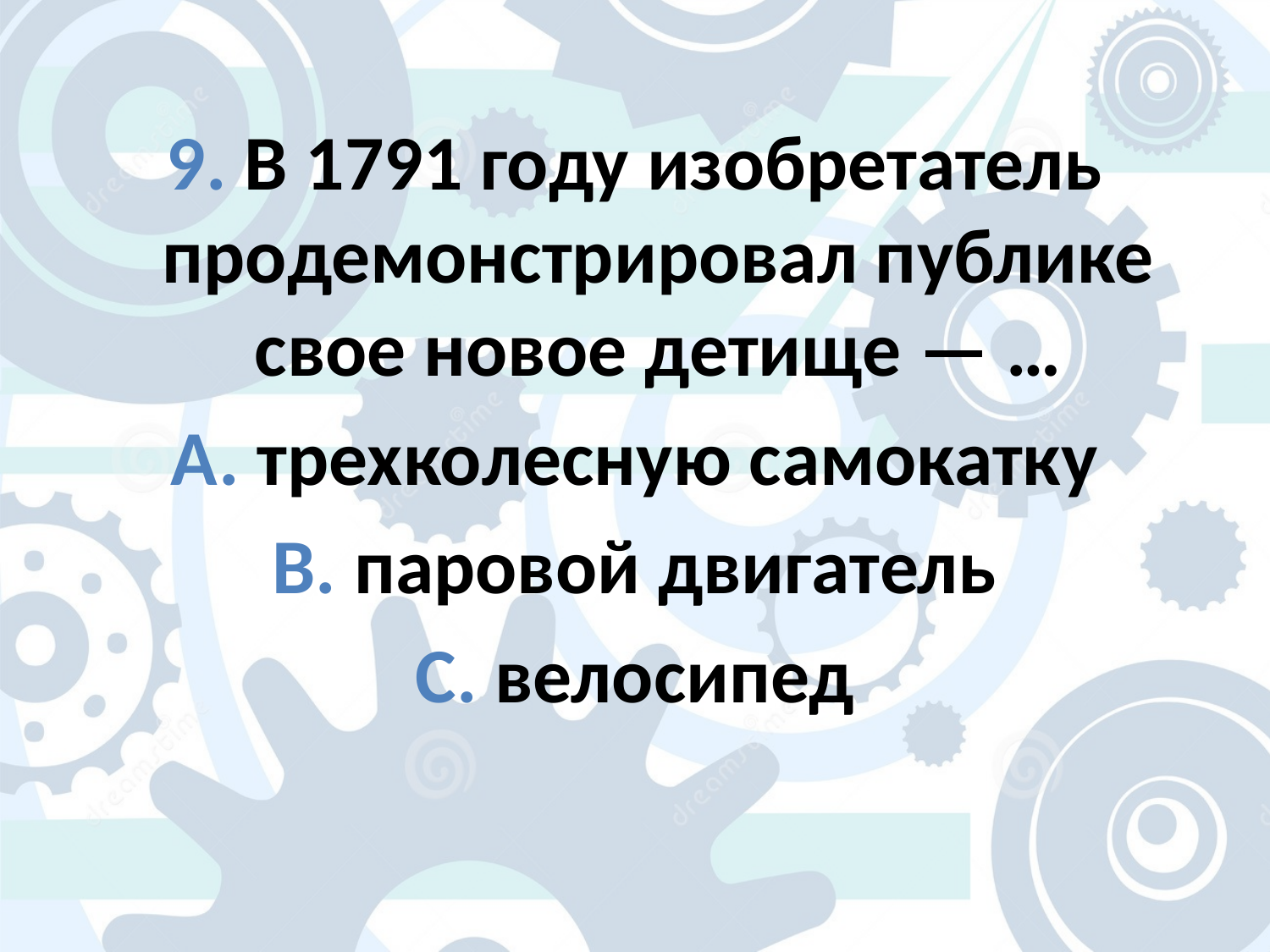

9. В 1791 году изобретатель продемонстрировал публике свое новое детище — …
А. трехколесную самокатку
В. паровой двигатель
С. велосипед